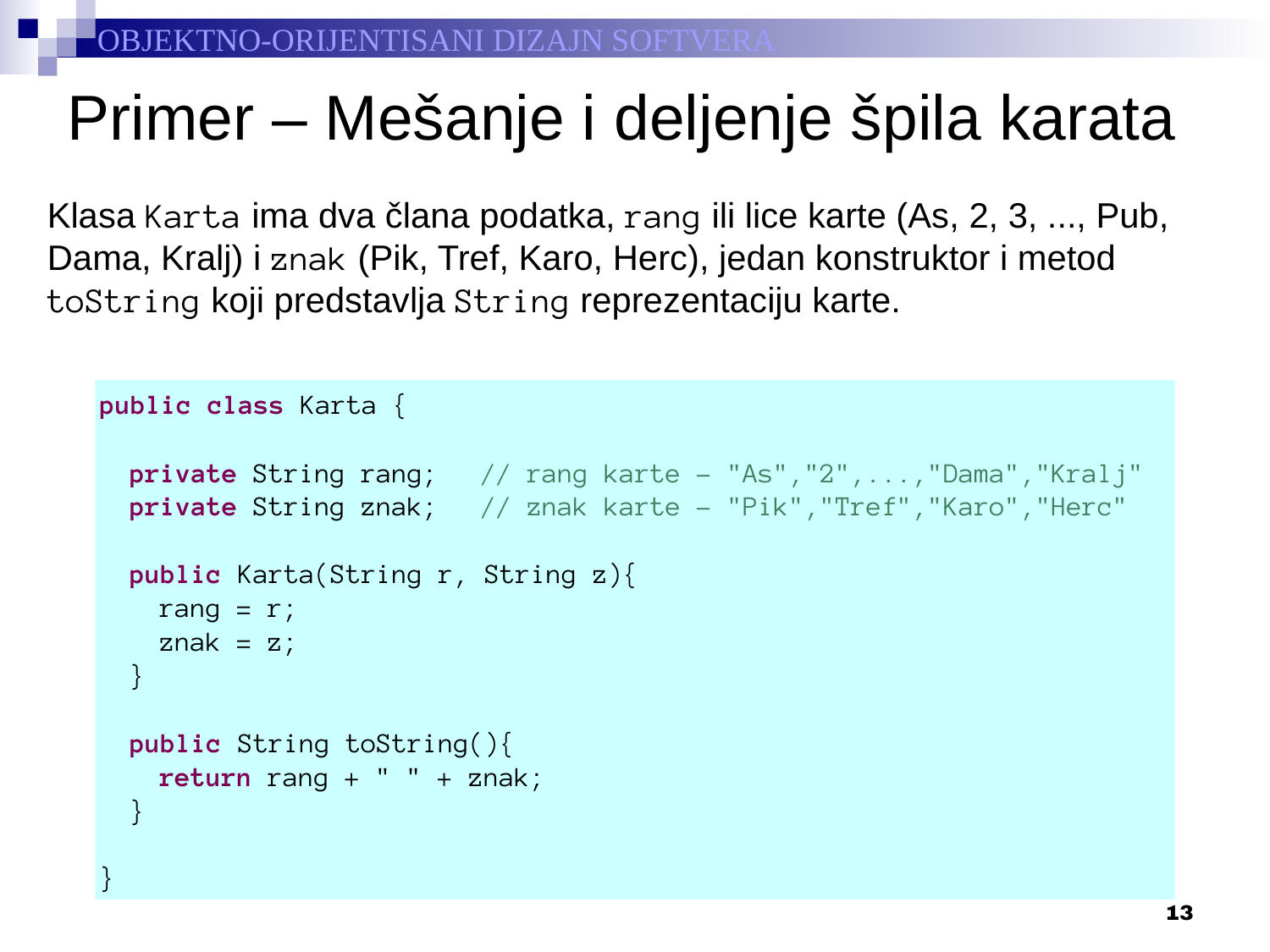

# Primer – Mešanje i deljenje špila karata
Klasa Karta ima dva člana podatka, rang ili lice karte (As, 2, 3, ..., Pub, Dama, Kralj) i znak (Pik, Tref, Karo, Herc), jedan konstruktor i metod toString koji predstavlja String reprezentaciju karte.
public class Karta {

	private String rang;	// rang karte - "As","2",...,"Dama","Kralj"
	private String znak;	// znak karte - "Pik","Tref","Karo","Herc"

	public Karta(String r, String z){
		rang = r;
		znak = z;
	}

	public String toString(){
		return rang + " " + znak;
	}

}
13